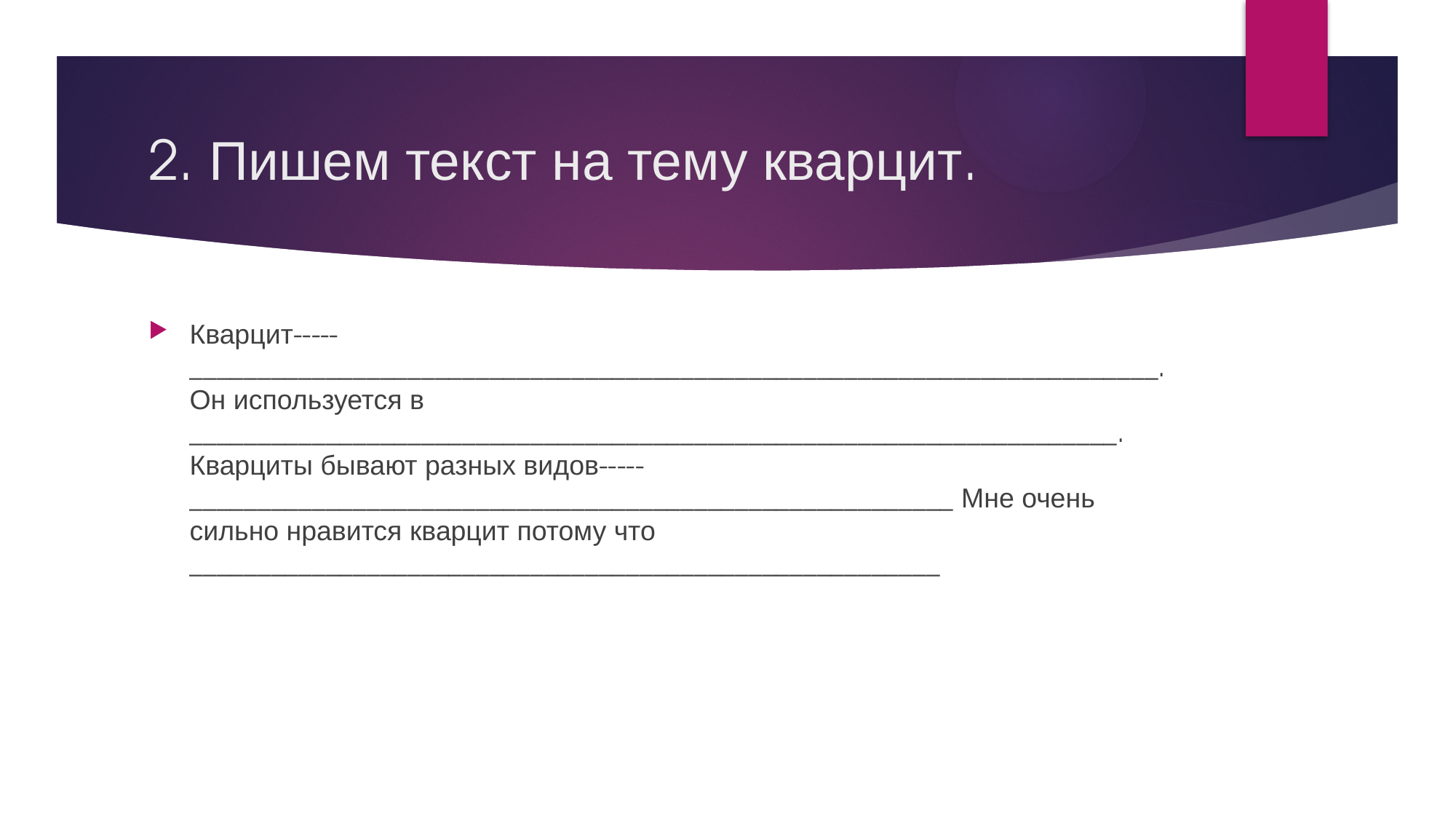

# 2. Пишем текст на тему кварцит.
Кварцит-----_______________________________________________________________________. Он используется в ____________________________________________________________________. Кварциты бывают разных видов-----________________________________________________________ Мне очень сильно нравится кварцит потому что _______________________________________________________